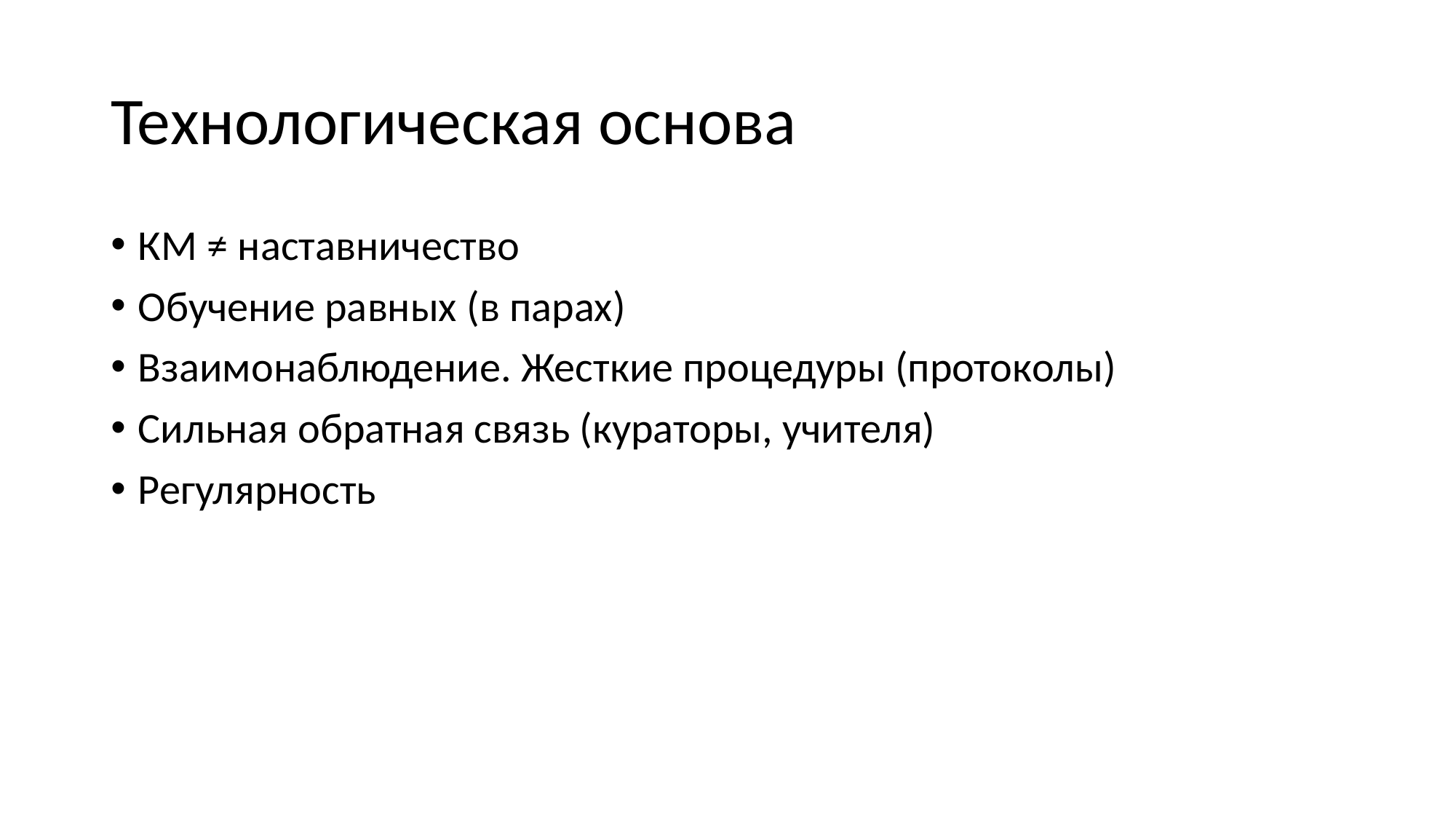

# Технологическая основа
КМ ≠ наставничество
Обучение равных (в парах)
Взаимонаблюдение. Жесткие процедуры (протоколы)
Сильная обратная связь (кураторы, учителя)
Регулярность